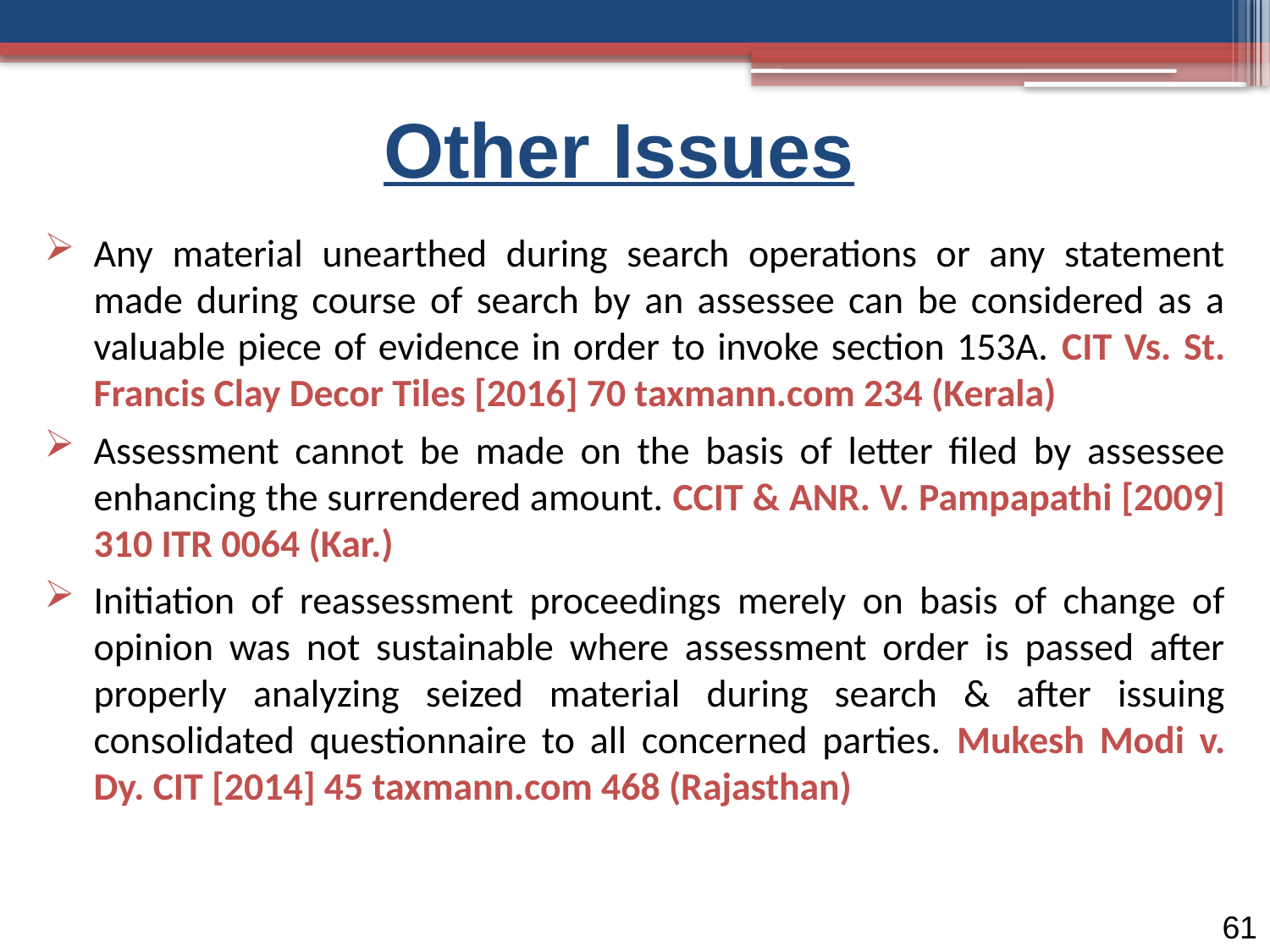

Other Issues
Any material unearthed during search operations or any statement made during course of search by an assessee can be considered as a valuable piece of evidence in order to invoke section 153A. CIT Vs. St. Francis Clay Decor Tiles [2016] 70 taxmann.com 234 (Kerala)
Assessment cannot be made on the basis of letter filed by assessee enhancing the surrendered amount. CCIT & ANR. V. Pampapathi [2009] 310 ITR 0064 (Kar.)
Initiation of reassessment proceedings merely on basis of change of opinion was not sustainable where assessment order is passed after properly analyzing seized material during search & after issuing consolidated questionnaire to all concerned parties. Mukesh Modi v. Dy. CIT [2014] 45 taxmann.com 468 (Rajasthan)

61